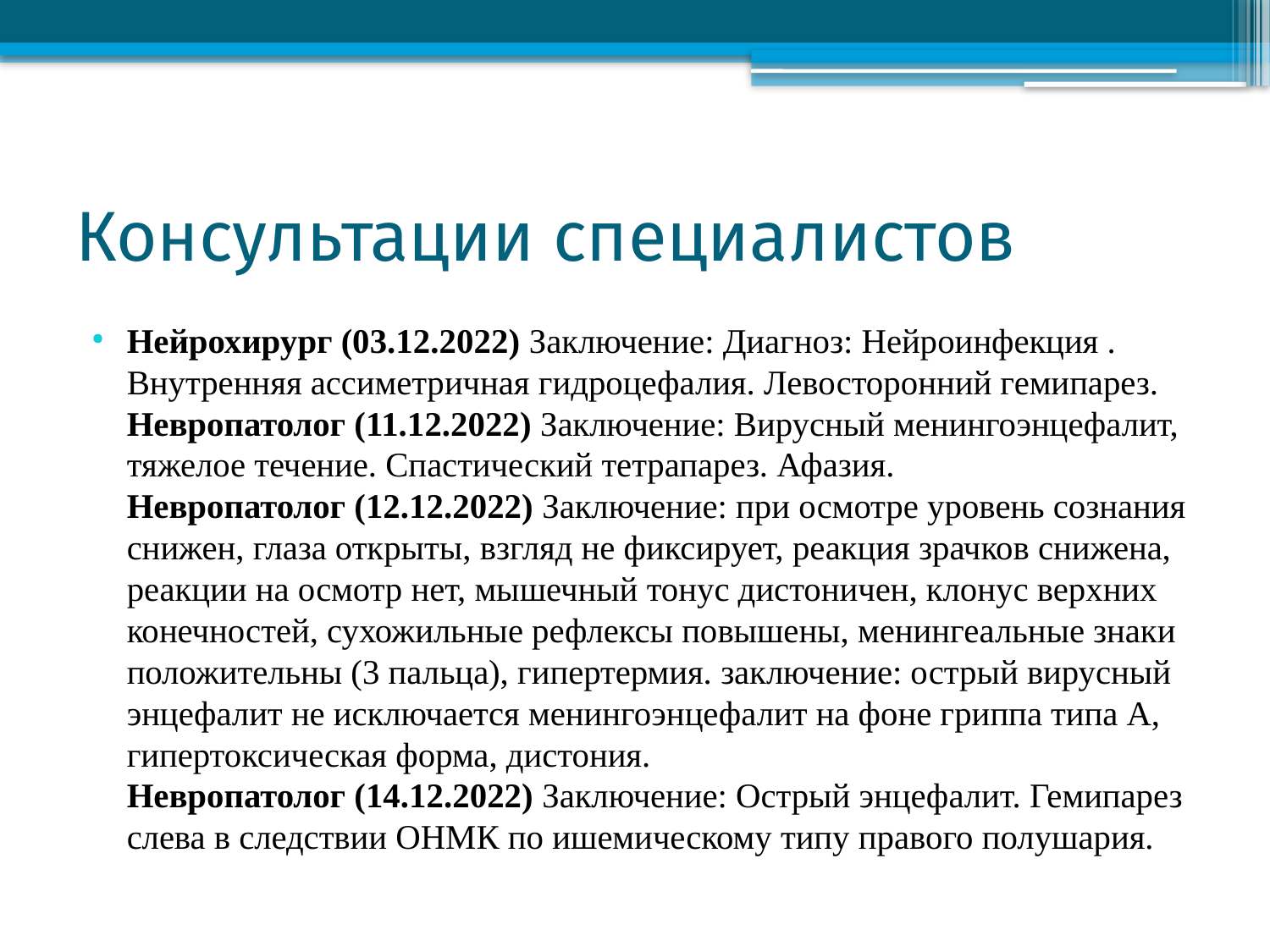

# Консультации специалистов
Нейрохирург (03.12.2022) Заключение: Диагноз: Нейроинфекция . Внутренняя ассиметричная гидроцефалия. Левосторонний гемипарез. 
Невропатолог (11.12.2022) Заключение: Вирусный менингоэнцефалит, тяжелое течение. Спастический тетрапарез. Афазия.
Невропатолог (12.12.2022) Заключение: при осмотре уровень сознания снижен, глаза открыты, взгляд не фиксирует, реакция зрачков снижена, реакции на осмотр нет, мышечный тонус дистоничен, клонус верхних конечностей, сухожильные рефлексы повышены, менингеальные знаки положительны (3 пальца), гипертермия. заключение: острый вирусный энцефалит не исключается менингоэнцефалит на фоне гриппа типа А, гипертоксическая форма, дистония. 
Невропатолог (14.12.2022) Заключение: Острый энцефалит. Гемипарез слева в следствии ОНМК по ишемическому типу правого полушария.